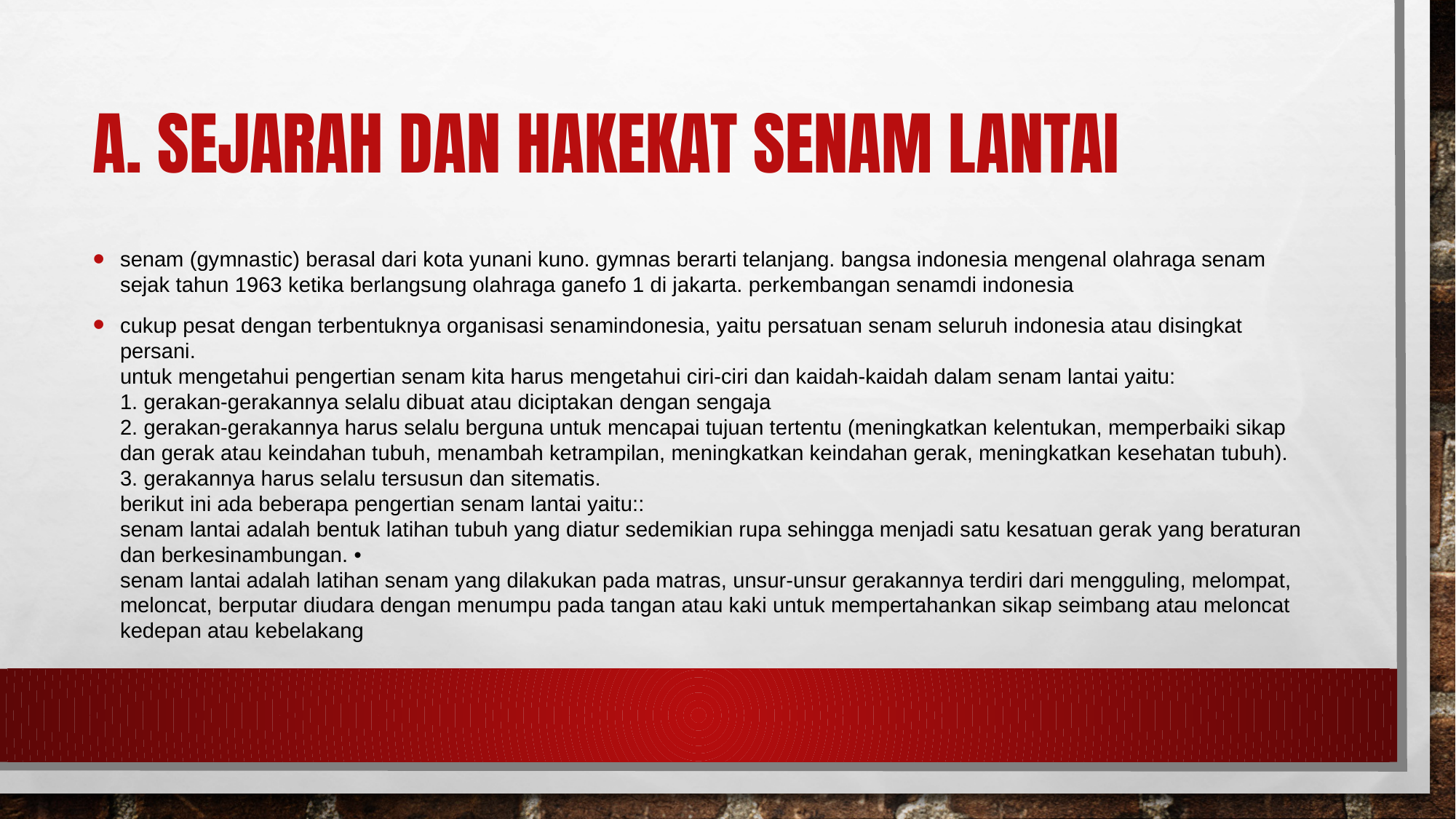

# A. Sejarah dan hakekat senam lantai
senam (gymnastic) berasal dari kota yunani kuno. gymnas berarti telanjang. bangsa indonesia mengenal olahraga senam sejak tahun 1963 ketika berlangsung olahraga ganefo 1 di jakarta. perkembangan senamdi indonesia
cukup pesat dengan terbentuknya organisasi senamindonesia, yaitu persatuan senam seluruh indonesia atau disingkat persani. 
untuk mengetahui pengertian senam kita harus mengetahui ciri-ciri dan kaidah-kaidah dalam senam lantai yaitu: 
1. gerakan-gerakannya selalu dibuat atau diciptakan dengan sengaja 
2. gerakan-gerakannya harus selalu berguna untuk mencapai tujuan tertentu (meningkatkan kelentukan, memperbaiki sikap dan gerak atau keindahan tubuh, menambah ketrampilan, meningkatkan keindahan gerak, meningkatkan kesehatan tubuh). 
3. gerakannya harus selalu tersusun dan sitematis. 
berikut ini ada beberapa pengertian senam lantai yaitu:: 
senam lantai adalah bentuk latihan tubuh yang diatur sedemikian rupa sehingga menjadi satu kesatuan gerak yang beraturan dan berkesinambungan. • 
senam lantai adalah latihan senam yang dilakukan pada matras, unsur-unsur gerakannya terdiri dari mengguling, melompat, meloncat, berputar diudara dengan menumpu pada tangan atau kaki untuk mempertahankan sikap seimbang atau meloncat kedepan atau kebelakang